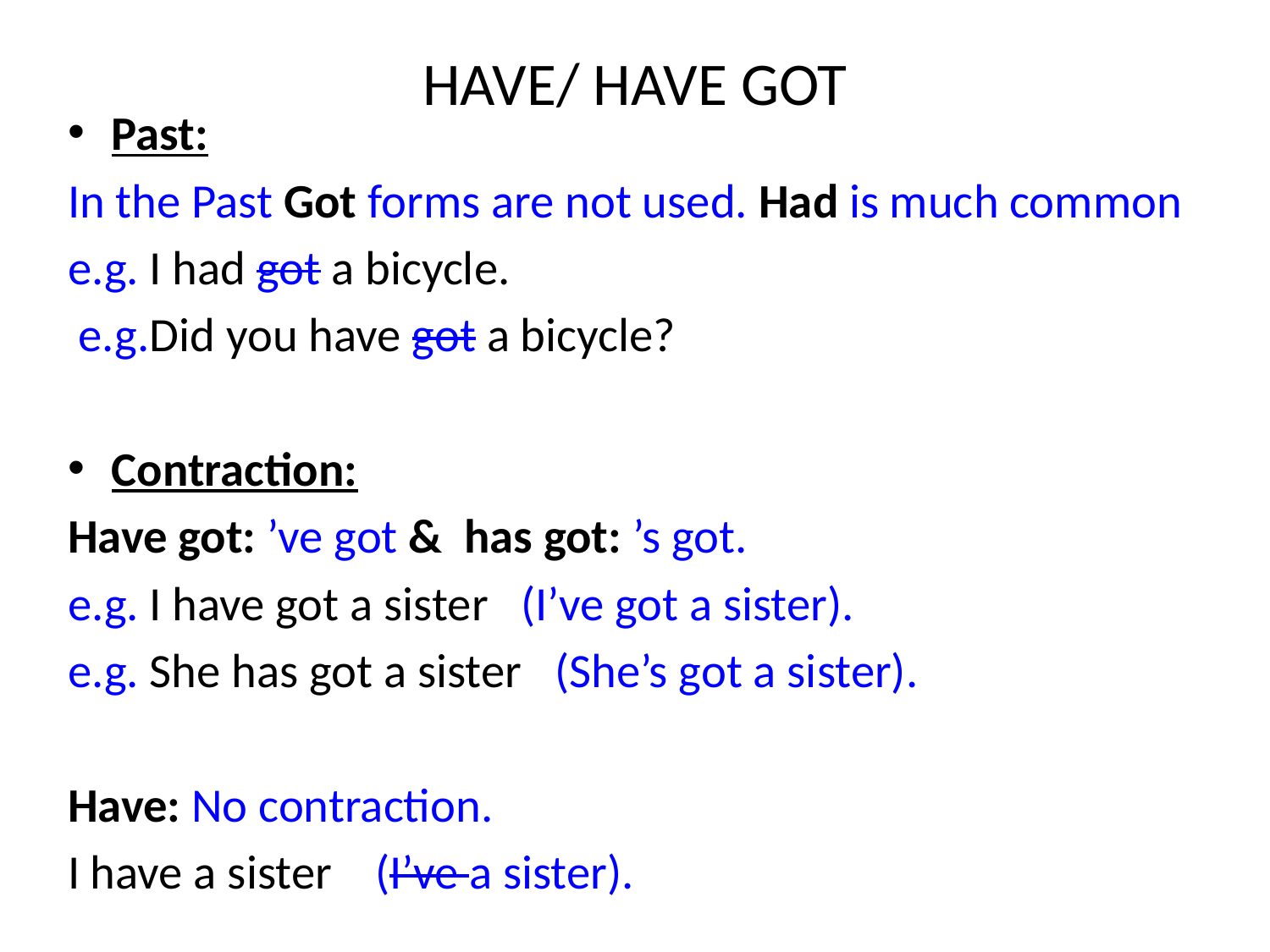

# HAVE/ HAVE GOT
Past:
In the Past Got forms are not used. Had is much common
e.g. I had got a bicycle.
 e.g.Did you have got a bicycle?

Contraction:
Have got: ’ve got &  has got: ’s got.
e.g. I have got a sister   (I’ve got a sister).
e.g. She has got a sister   (She’s got a sister).

Have: No contraction.
I have a sister    (I’ve a sister).